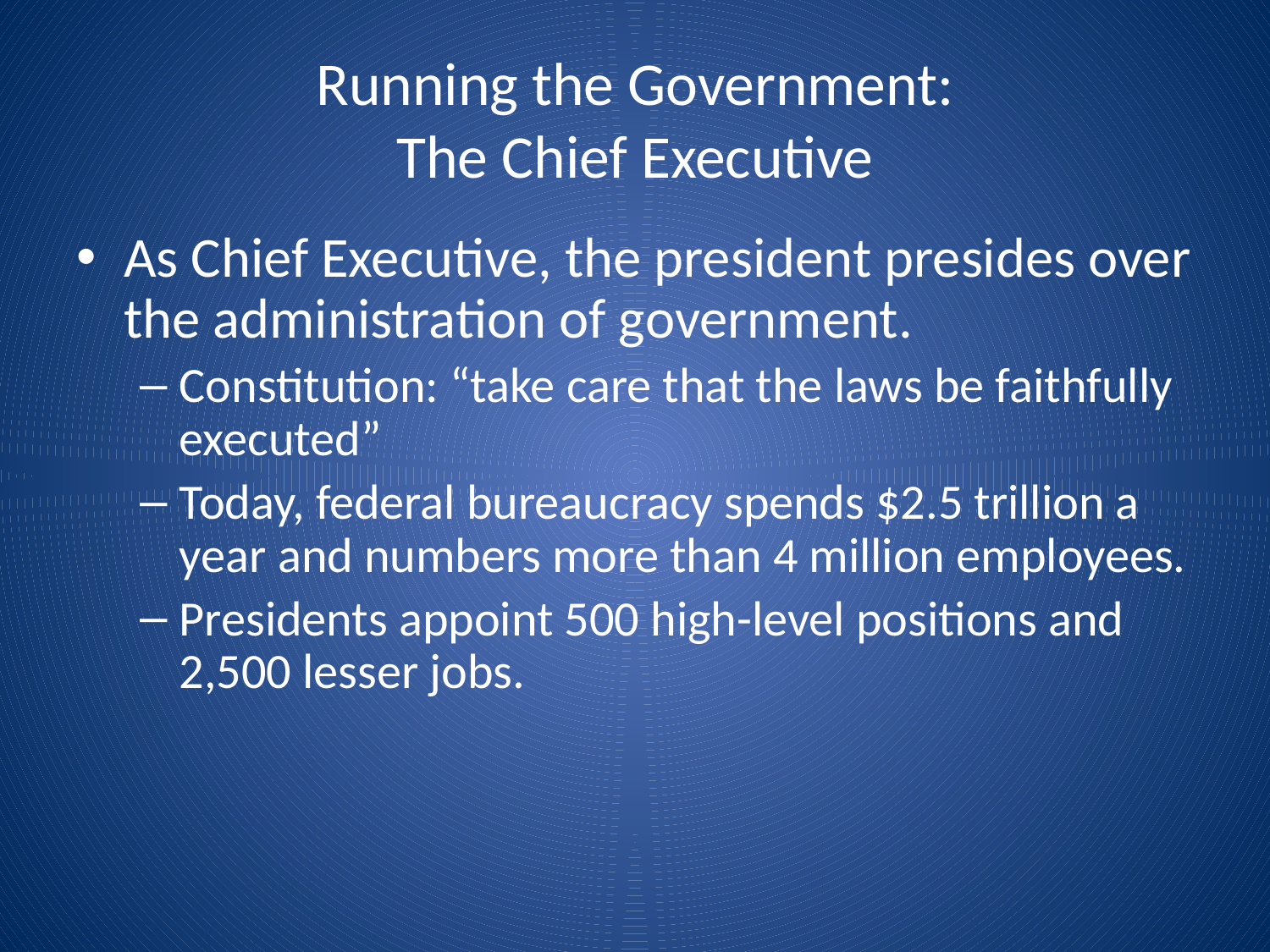

# Running the Government: The Chief Executive
As Chief Executive, the president presides over the administration of government.
Constitution: “take care that the laws be faithfully executed”
Today, federal bureaucracy spends $2.5 trillion a year and numbers more than 4 million employees.
Presidents appoint 500 high-level positions and 2,500 lesser jobs.